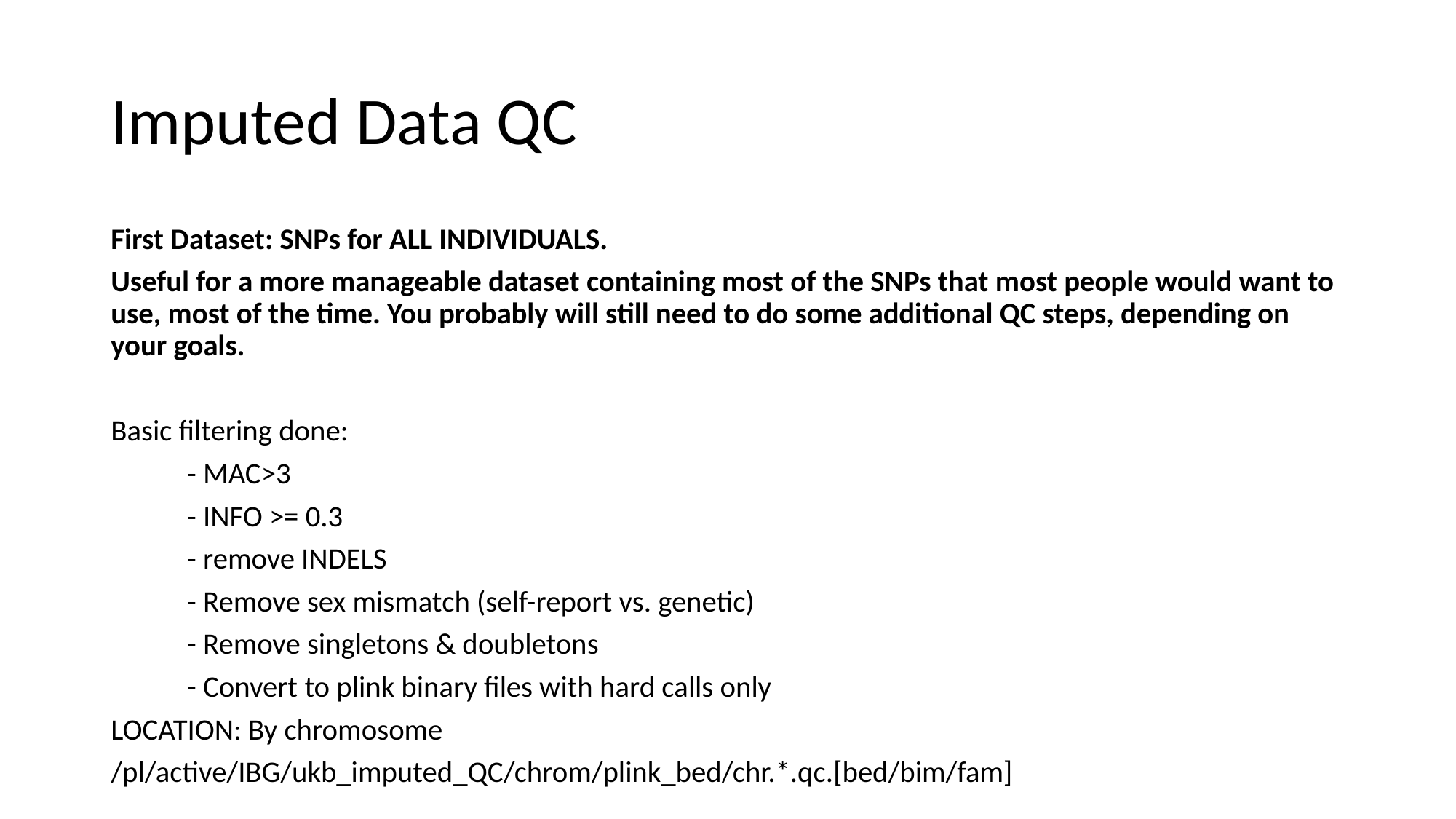

# Imputed Data QC
First Dataset: SNPs for ALL INDIVIDUALS.
Useful for a more manageable dataset containing most of the SNPs that most people would want to use, most of the time. You probably will still need to do some additional QC steps, depending on your goals.

Basic filtering done:
	- MAC>3
	- INFO >= 0.3
	- remove INDELS
	- Remove sex mismatch (self-report vs. genetic)
	- Remove singletons & doubletons
	- Convert to plink binary files with hard calls only
LOCATION: By chromosome
/pl/active/IBG/ukb_imputed_QC/chrom/plink_bed/chr.*.qc.[bed/bim/fam]